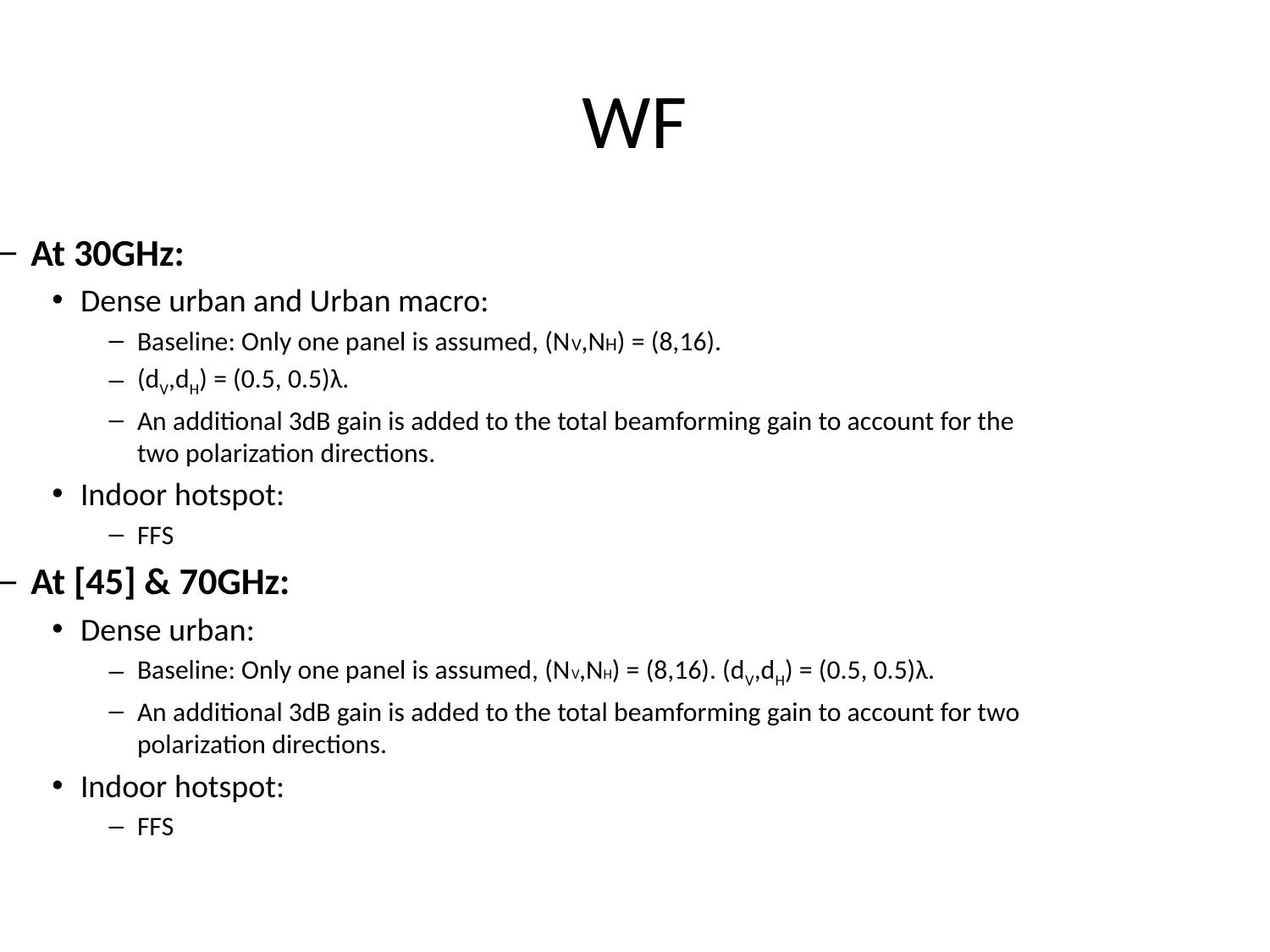

# WF
At 30GHz:
Dense urban and Urban macro:
Baseline: Only one panel is assumed, (NV,NH) = (8,16).
(dV,dH) = (0.5, 0.5)λ.
An additional 3dB gain is added to the total beamforming gain to account for the two polarization directions.
Indoor hotspot:
FFS
At [45] & 70GHz:
Dense urban:
Baseline: Only one panel is assumed, (NV,NH) = (8,16). (dV,dH) = (0.5, 0.5)λ.
An additional 3dB gain is added to the total beamforming gain to account for two polarization directions.
Indoor hotspot:
FFS